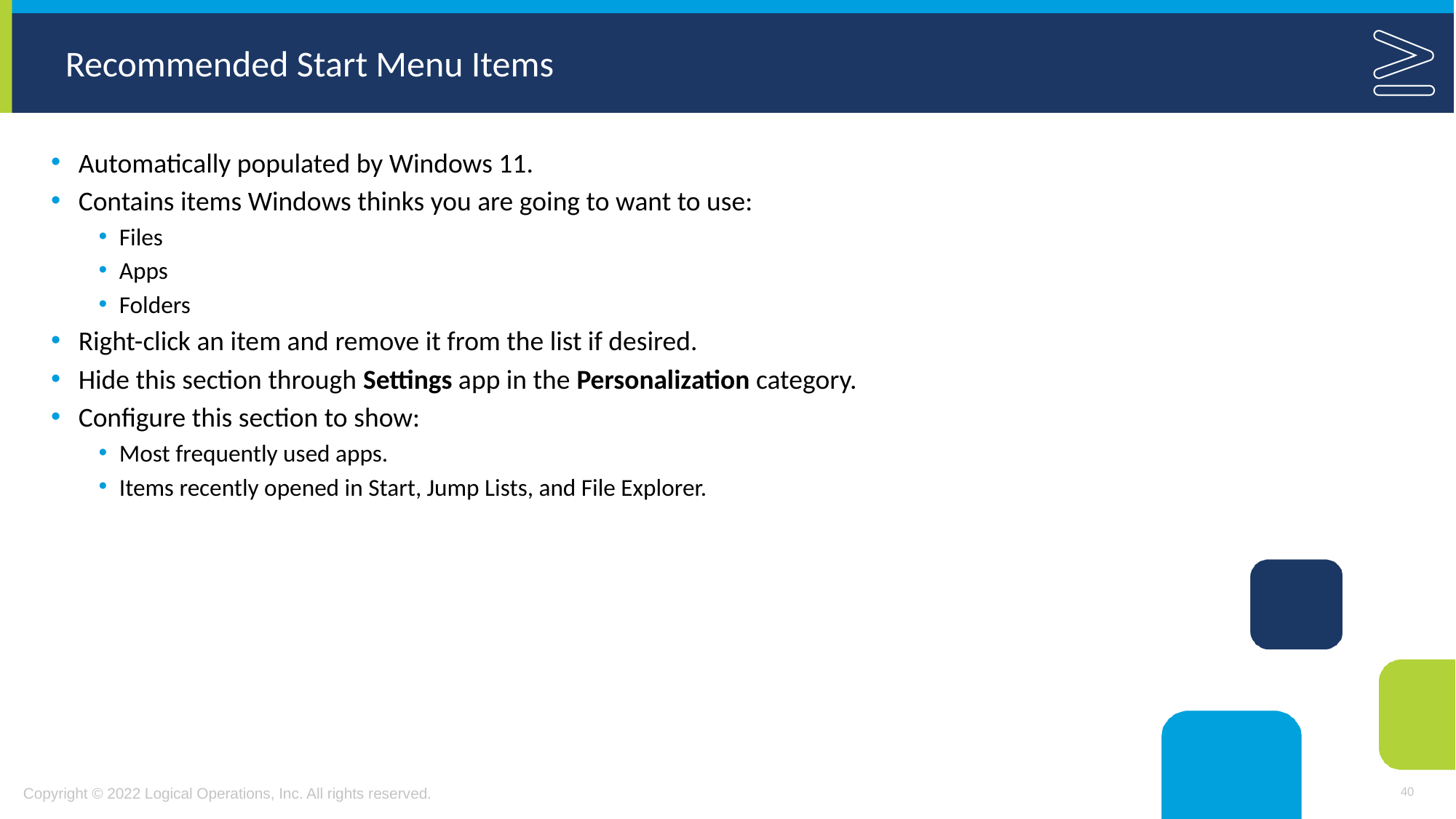

# Recommended Start Menu Items
Automatically populated by Windows 11.
Contains items Windows thinks you are going to want to use:
Files
Apps
Folders
Right-click an item and remove it from the list if desired.
Hide this section through Settings app in the Personalization category.
Configure this section to show:
Most frequently used apps.
Items recently opened in Start, Jump Lists, and File Explorer.
40